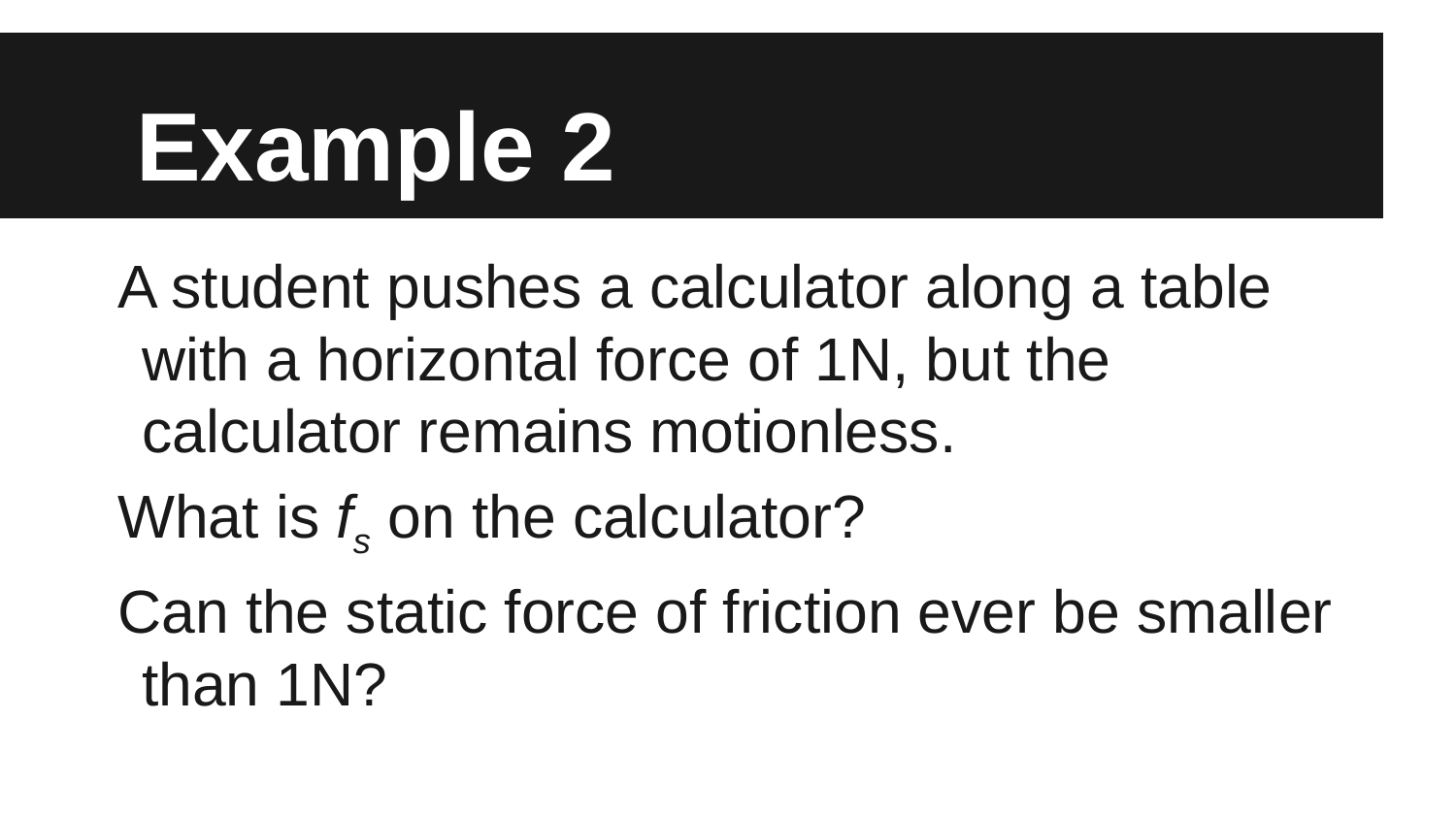

# Example 2
A student pushes a calculator along a table with a horizontal force of 1N, but the calculator remains motionless.
What is fs on the calculator?
Can the static force of friction ever be smaller than 1N?